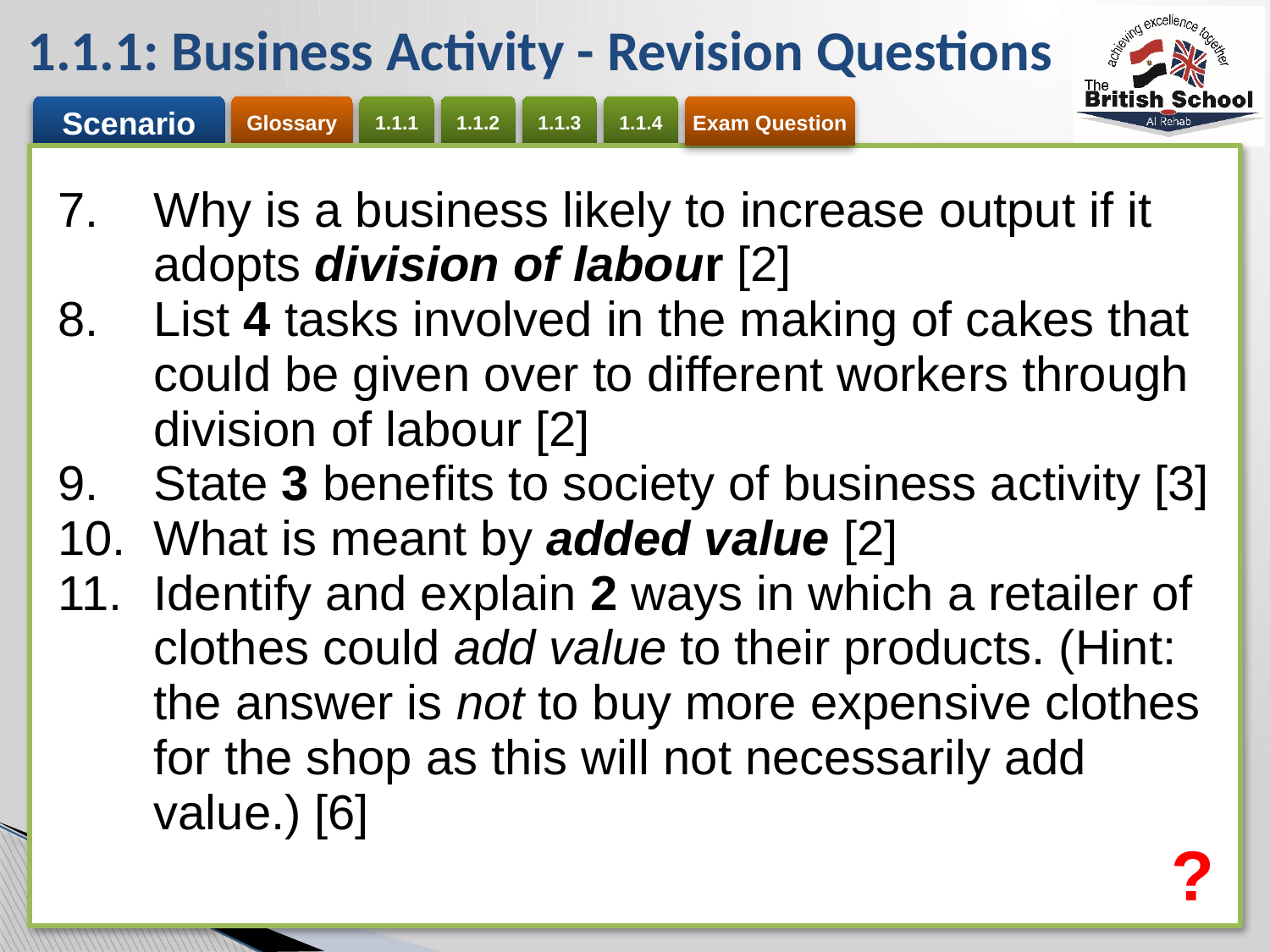

# 1.1.1: Business Activity - Revision Questions
| Why is a business likely to increase output if it adopts division of labour [2] List 4 tasks involved in the making of cakes that could be given over to different workers through division of labour [2] State 3 benefits to society of business activity [3] What is meant by added value [2] Identify and explain 2 ways in which a retailer of clothes could add value to their products. (Hint: the answer is not to buy more expensive clothes for the shop as this will not necessarily add value.) [6] |
| --- |
?